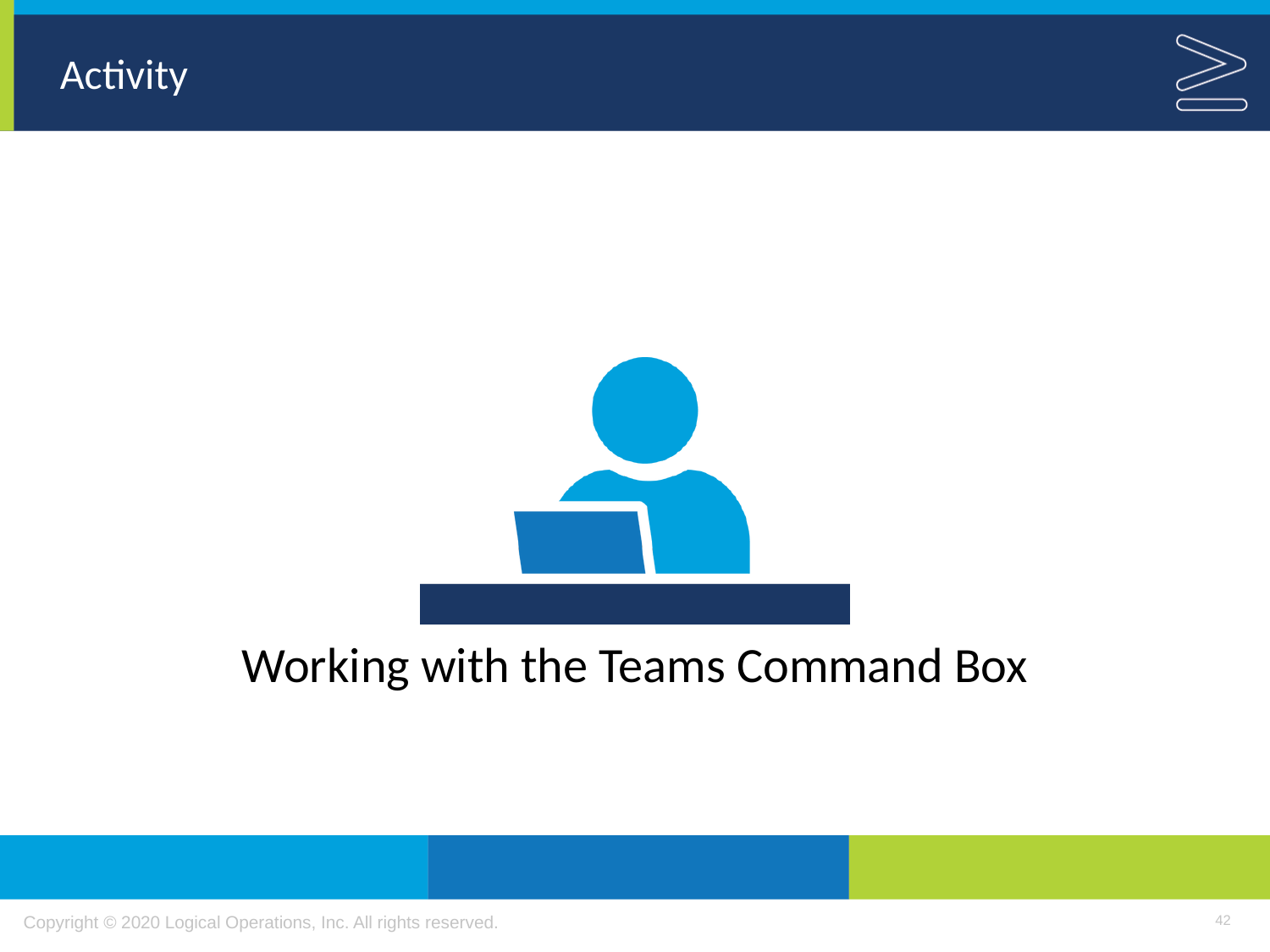

Working with the Teams Command Box
42